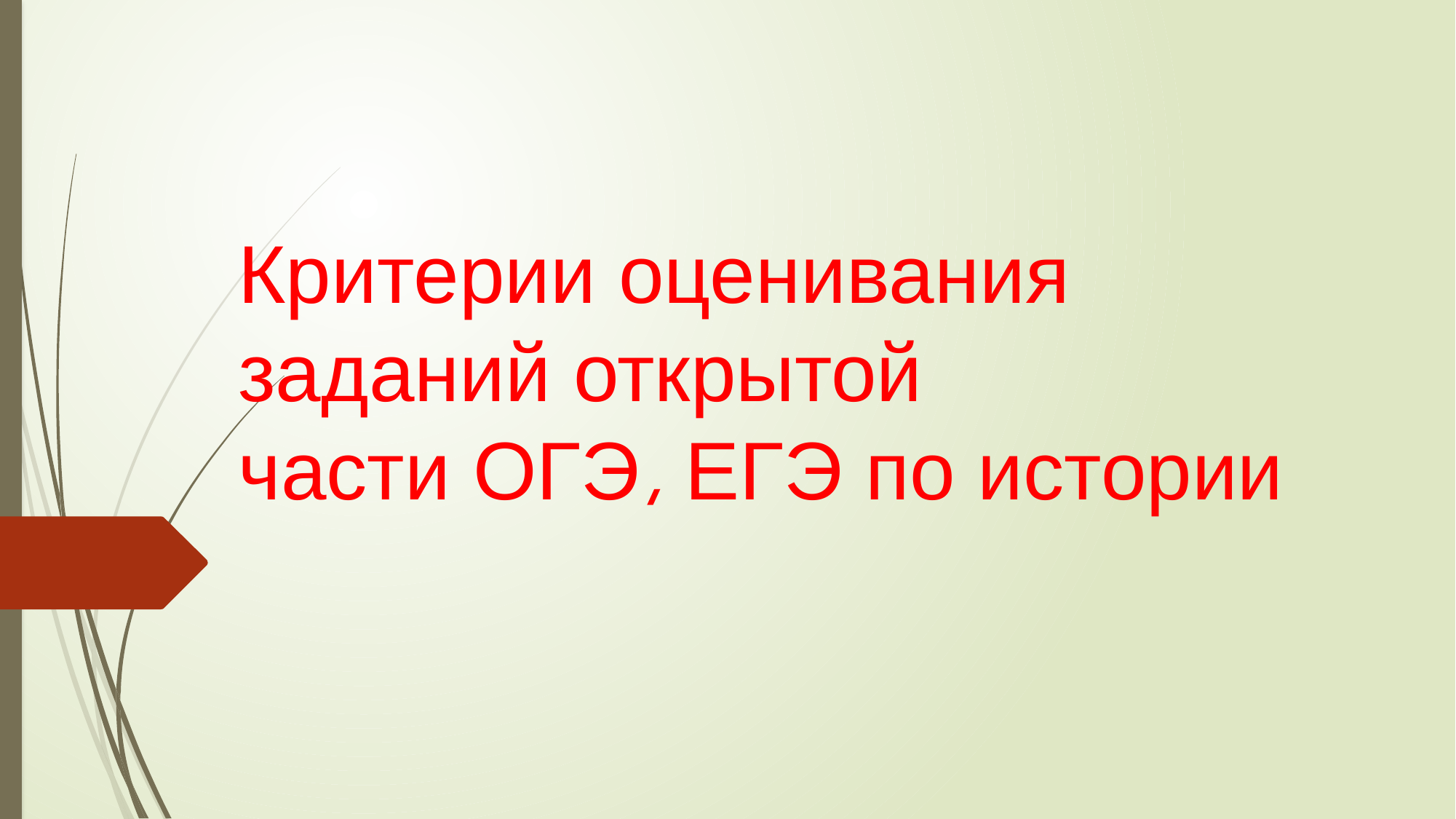

# Критерии оценивания заданий открытой части ОГЭ, ЕГЭ по истории